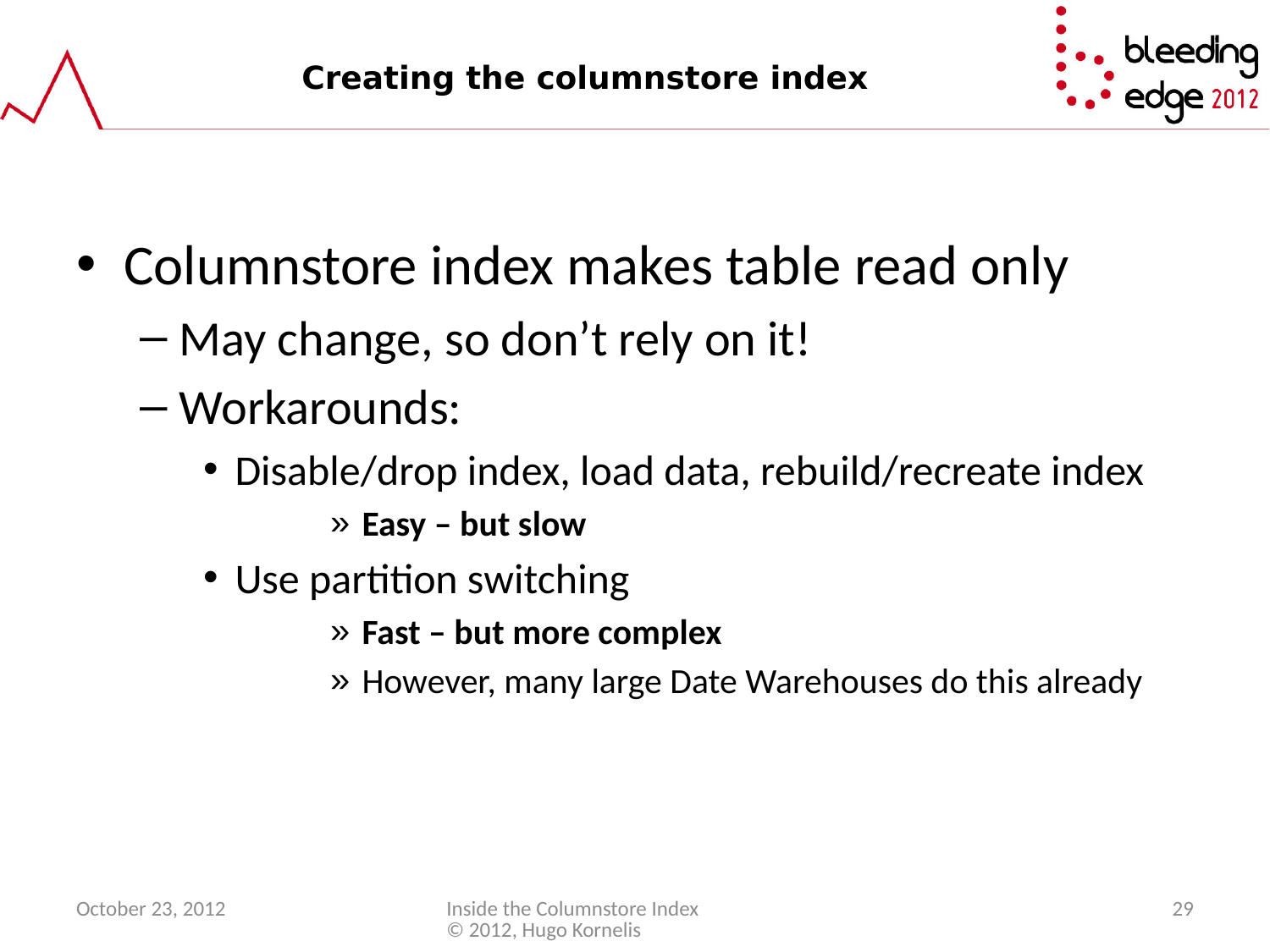

# Creating the columnstore index
Columnstore index makes table read only
May change, so don’t rely on it!
Workarounds:
Disable/drop index, load data, rebuild/recreate index
Easy – but slow
Use partition switching
Fast – but more complex
However, many large Date Warehouses do this already
October 23, 2012
Inside the Columnstore Index                       © 2012, Hugo Kornelis
29